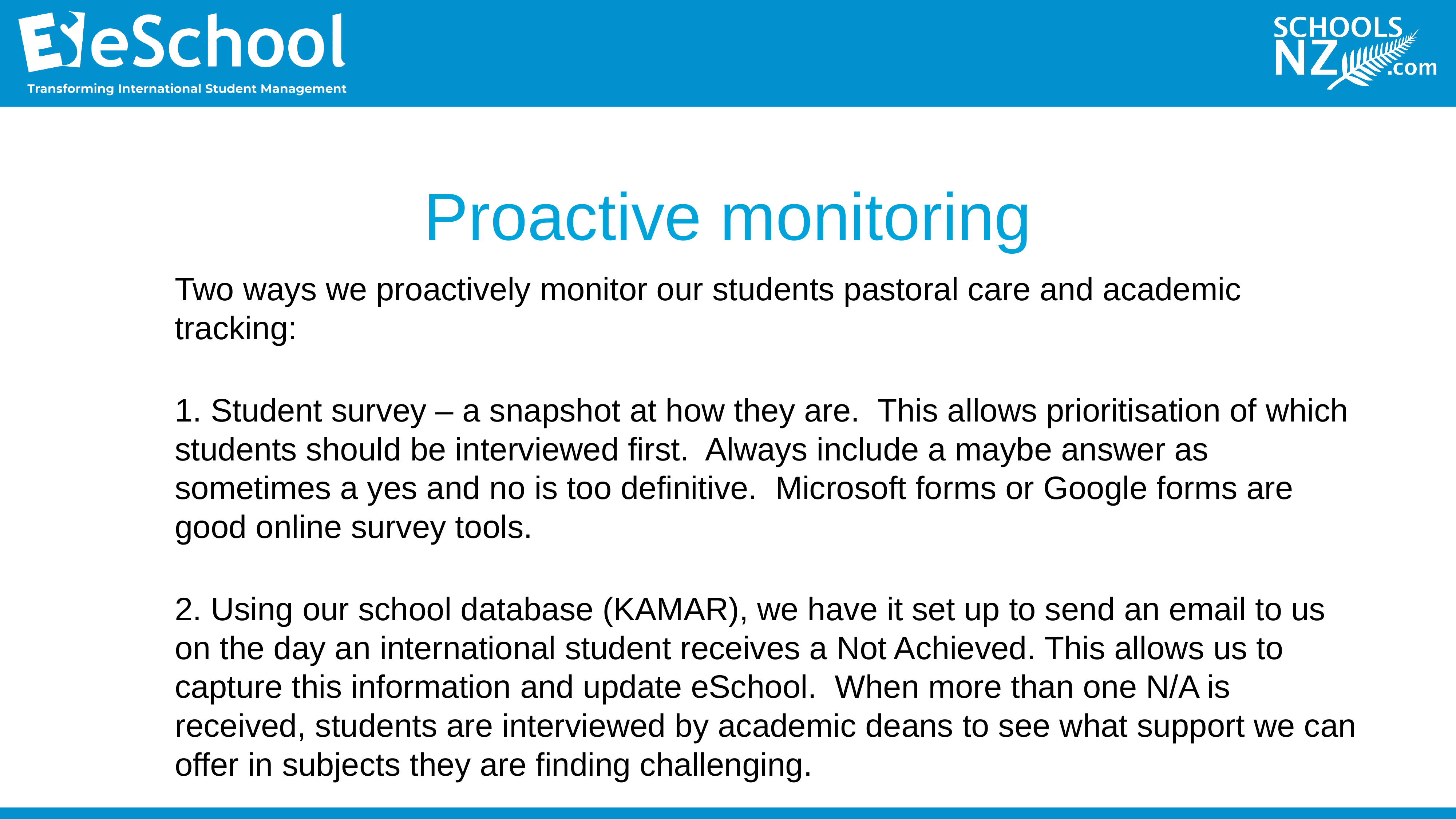

# Proactive monitoring
Two ways we proactively monitor our students pastoral care and academic tracking:
1. Student survey – a snapshot at how they are.  This allows prioritisation of which students should be interviewed first.  Always include a maybe answer as sometimes a yes and no is too definitive.  Microsoft forms or Google forms are good online survey tools.
2. Using our school database (KAMAR), we have it set up to send an email to us on the day an international student receives a Not Achieved. This allows us to capture this information and update eSchool.  When more than one N/A is received, students are interviewed by academic deans to see what support we can offer in subjects they are finding challenging.